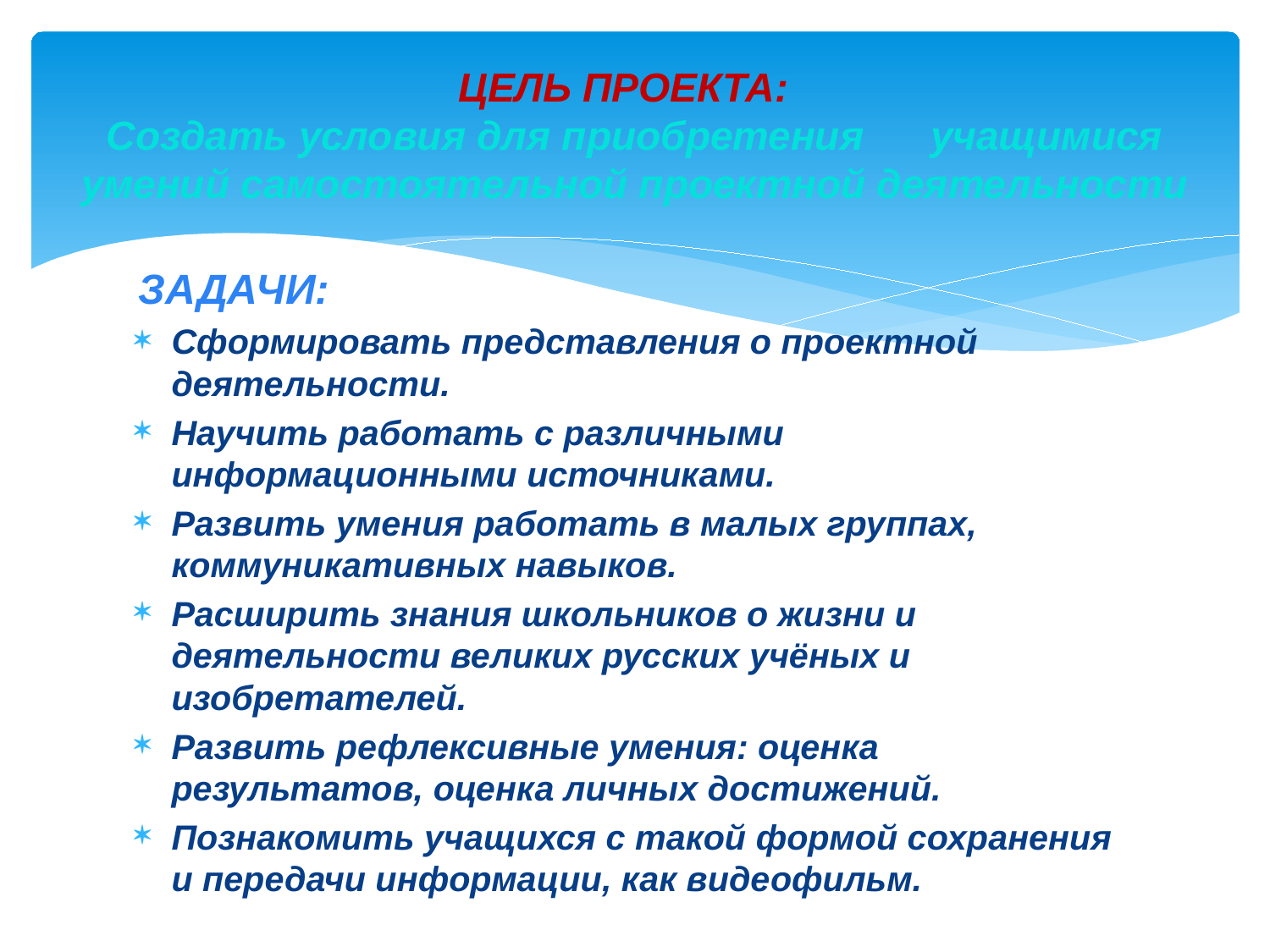

# ЦЕЛЬ ПРОЕКТА: Создать условия для приобретения      учащимися умений самостоятельной проектной деятельности
ЗАДАЧИ:
Сформировать представления о проектной деятельности.
Научить работать с различными информационными источниками.
Развить умения работать в малых группах, коммуникативных навыков.
Расширить знания школьников о жизни и деятельности великих русских учёных и изобретателей.
Развить рефлексивные умения: оценка результатов, оценка личных достижений.
Познакомить учащихся с такой формой сохранения и передачи информации, как видеофильм.